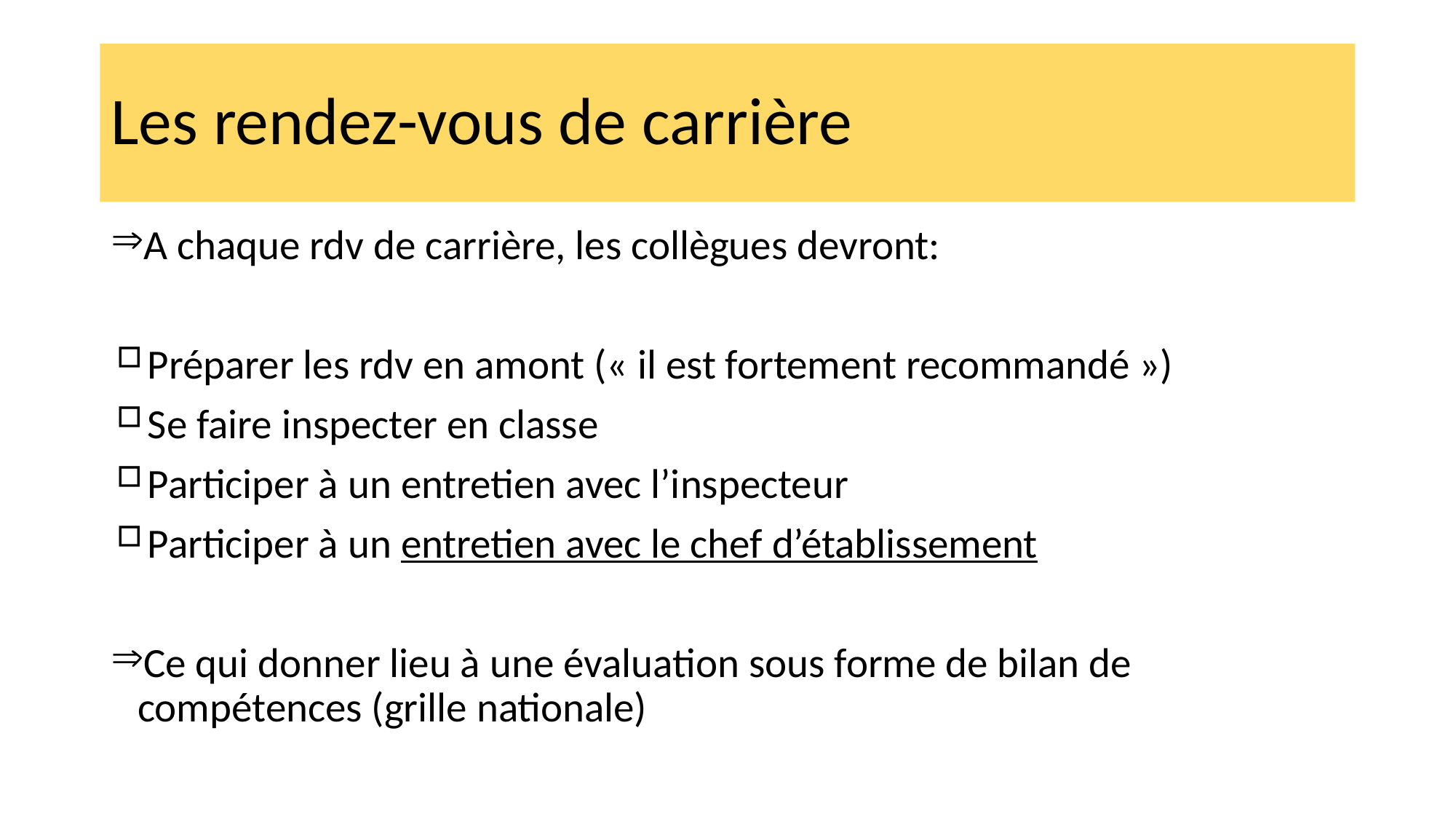

# Les rendez-vous de carrière
A chaque rdv de carrière, les collègues devront:

Préparer les rdv en amont (« il est fortement recommandé »)
Se faire inspecter en classe
Participer à un entretien avec l’inspecteur
Participer à un entretien avec le chef d’établissement

Ce qui donner lieu à une évaluation sous forme de bilan de compétences (grille nationale)